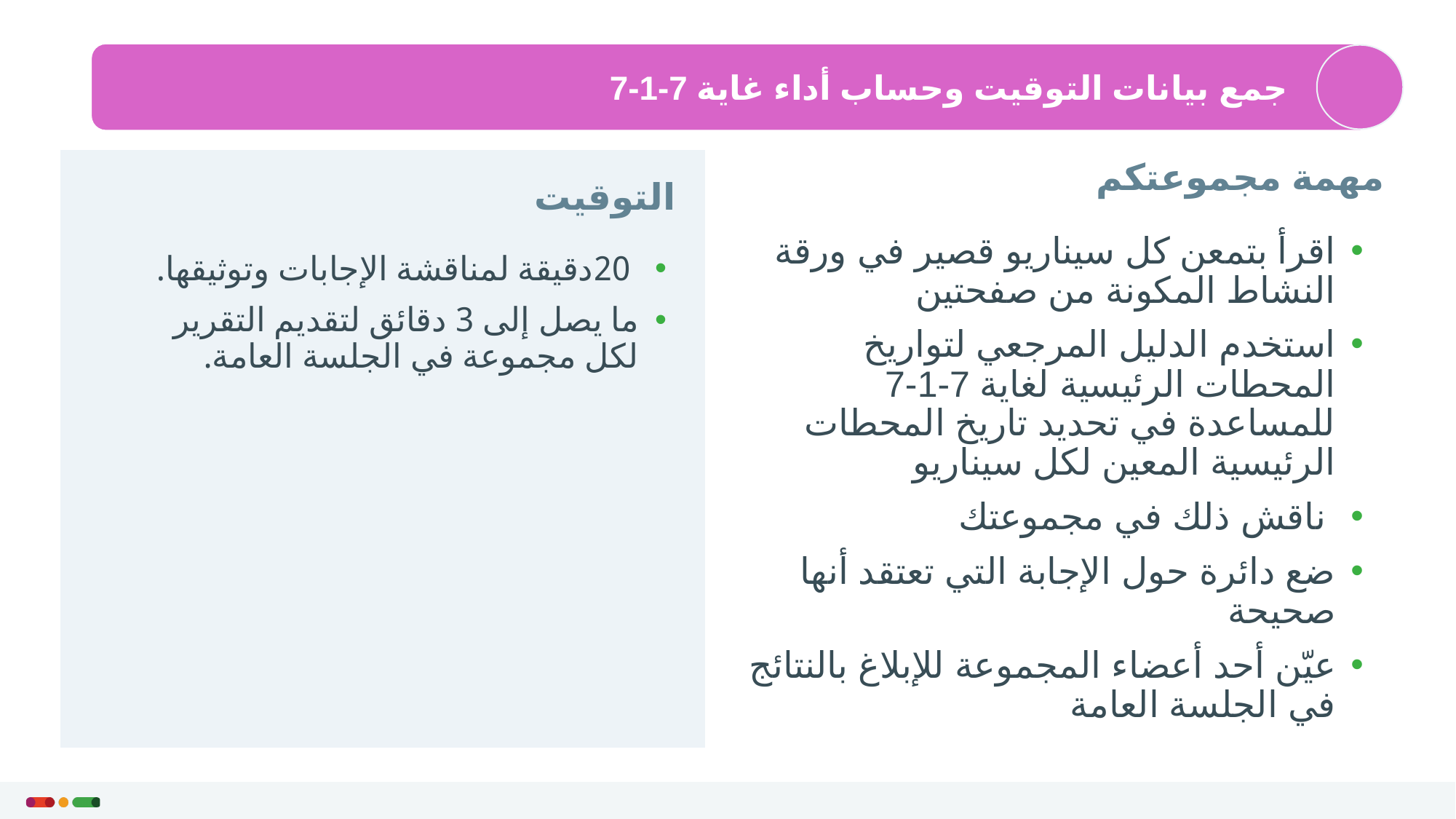

جمع بيانات التوقيت وحساب أداء غاية 7-1-7

التوقيت
مهمة مجموعتكم

اقرأ بتمعن كل سيناريو قصير في ورقة النشاط المكونة من صفحتين
استخدم الدليل المرجعي لتواريخ المحطات الرئيسية لغاية 7-1-7 للمساعدة في تحديد تاريخ المحطات الرئيسية المعين لكل سيناريو
 ناقش ذلك في مجموعتك
ضع دائرة حول الإجابة التي تعتقد أنها صحيحة
عيّن أحد أعضاء المجموعة للإبلاغ بالنتائج في الجلسة العامة
 20دقيقة لمناقشة الإجابات وتوثيقها.
ما يصل إلى 3 دقائق لتقديم التقرير لكل مجموعة في الجلسة العامة.